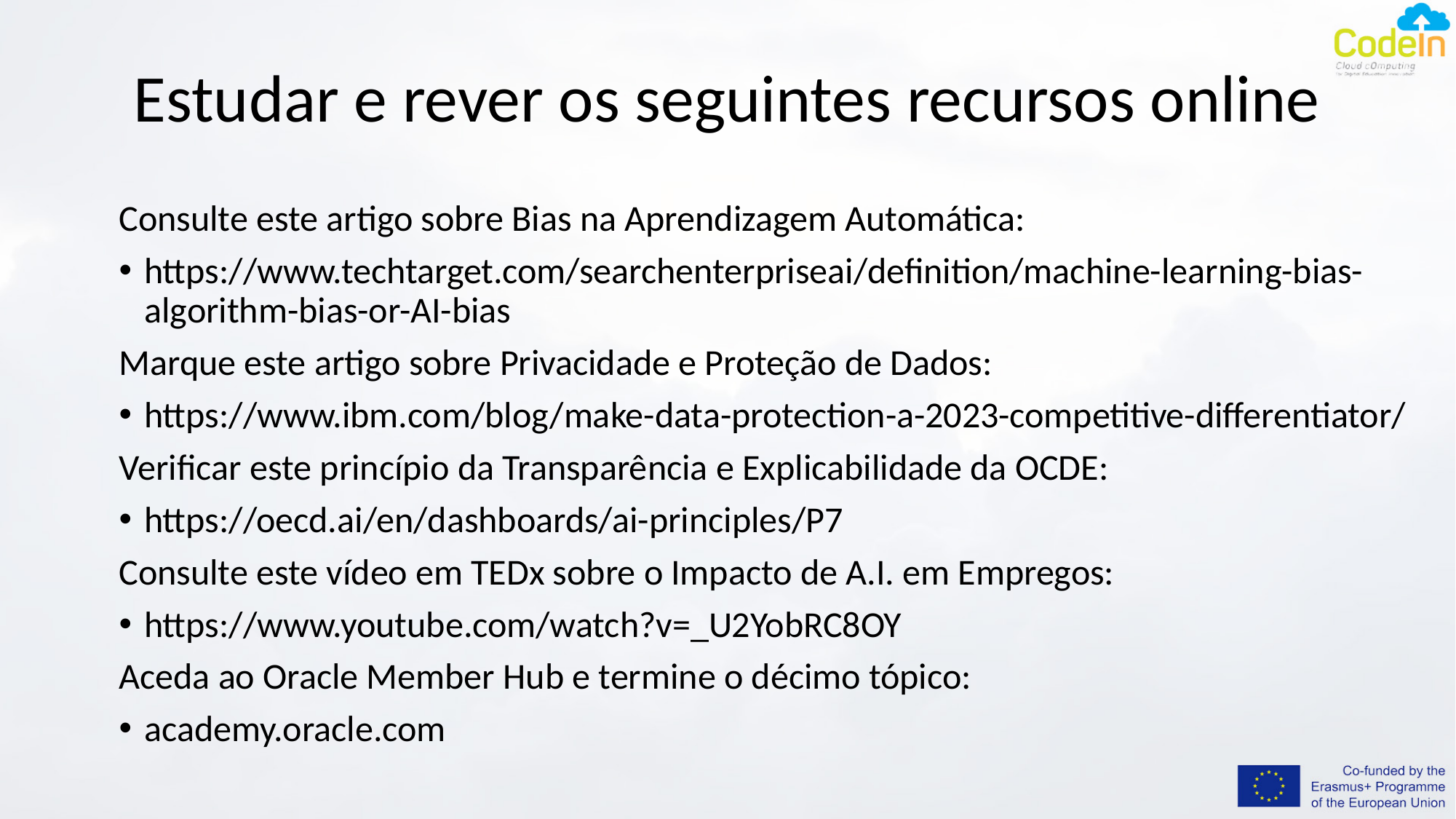

# Estudar e rever os seguintes recursos online
Consulte este artigo sobre Bias na Aprendizagem Automática:
https://www.techtarget.com/searchenterpriseai/definition/machine-learning-bias-algorithm-bias-or-AI-bias
Marque este artigo sobre Privacidade e Proteção de Dados:
https://www.ibm.com/blog/make-data-protection-a-2023-competitive-differentiator/
Verificar este princípio da Transparência e Explicabilidade da OCDE:
https://oecd.ai/en/dashboards/ai-principles/P7
Consulte este vídeo em TEDx sobre o Impacto de A.I. em Empregos:
https://www.youtube.com/watch?v=_U2YobRC8OY
Aceda ao Oracle Member Hub e termine o décimo tópico:
academy.oracle.com